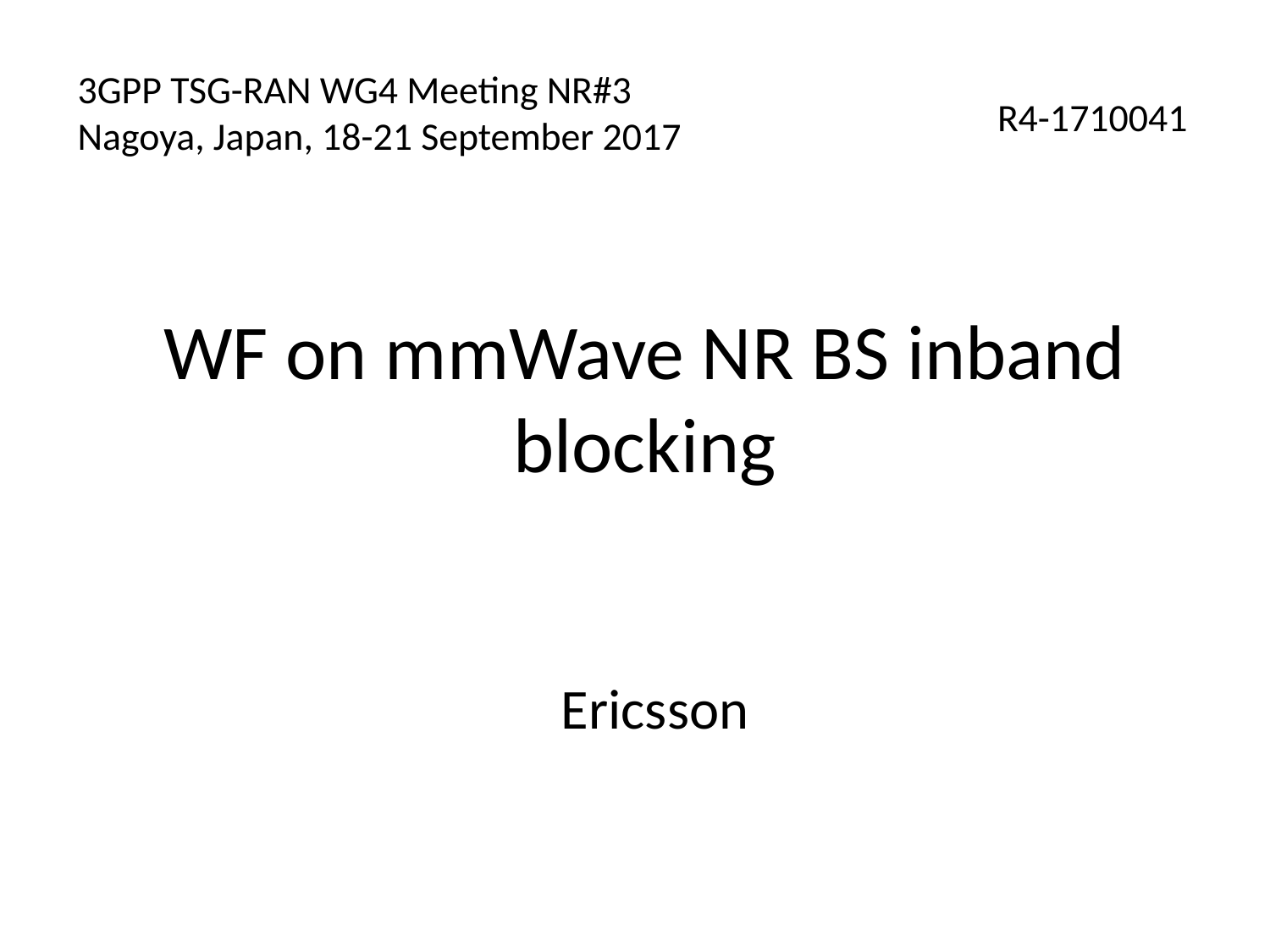

# 3GPP TSG-RAN WG4 Meeting NR#3 Nagoya, Japan, 18-21 September 2017
R4-1710041
WF on mmWave NR BS inband blocking
Ericsson